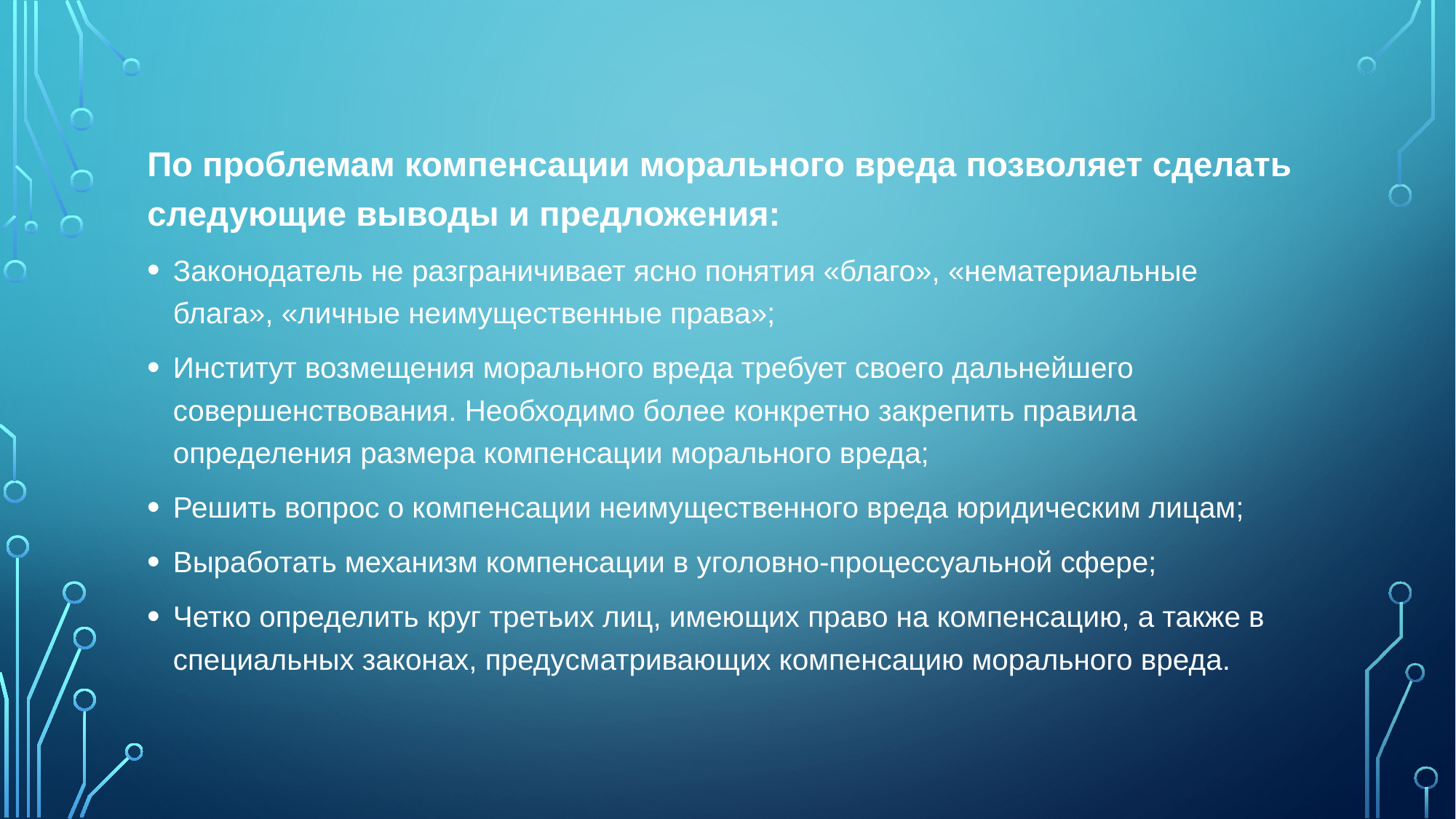

По проблемам компенсации морального вреда позволяет сделать следующие выводы и предложения:
Законодатель не разграничивает ясно понятия «благо», «нематериальные блага», «личные неимущественные права»;
Институт возмещения морального вреда требует своего дальнейшего совершенствования. Необходимо более конкретно закрепить правила определения размера компенсации морального вреда;
Решить вопрос о компенсации неимущественного вреда юридическим лицам;
Выработать механизм компенсации в уголовно-процессуальной сфере;
Четко определить круг третьих лиц, имеющих право на компенсацию, а также в специальных законах, предусматривающих компенсацию морального вреда.